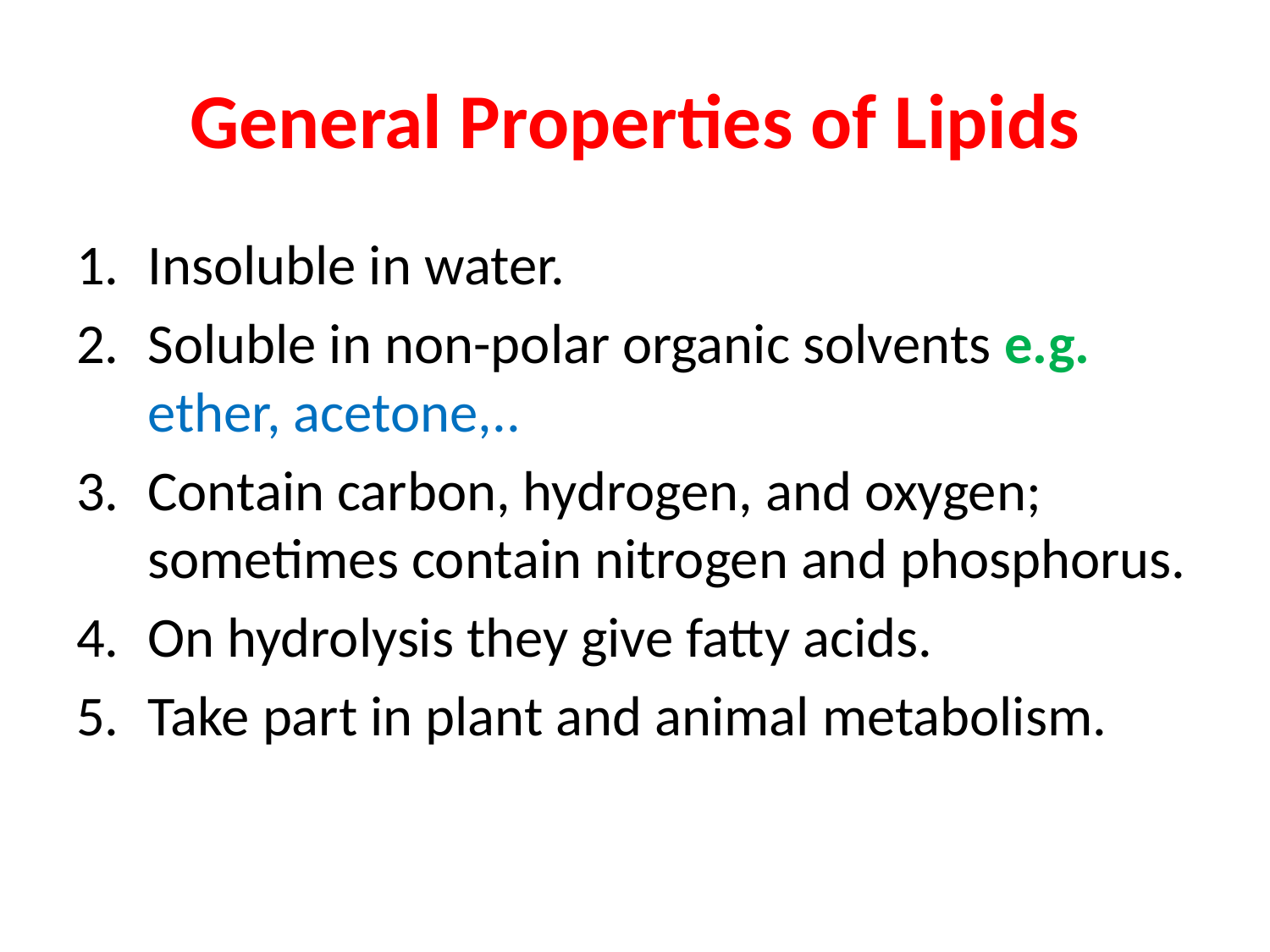

# General Properties of Lipids
Insoluble in water.
Soluble in non-polar organic solvents e.g. ether, acetone,..
Contain carbon, hydrogen, and oxygen; sometimes contain nitrogen and phosphorus.
On hydrolysis they give fatty acids.
Take part in plant and animal metabolism.